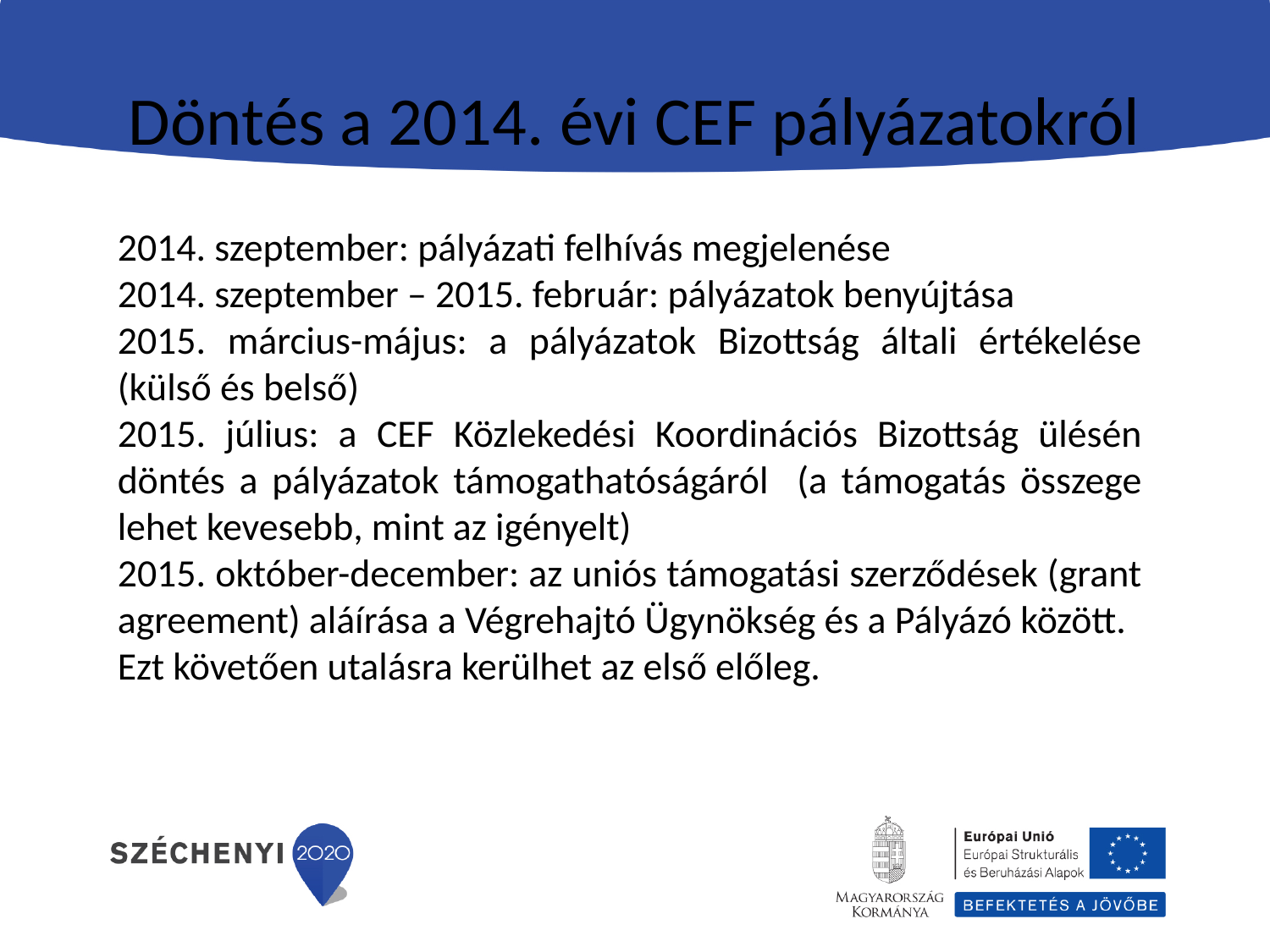

# Döntés a 2014. évi CEF pályázatokról
2014. szeptember: pályázati felhívás megjelenése
2014. szeptember – 2015. február: pályázatok benyújtása
2015. március-május: a pályázatok Bizottság általi értékelése (külső és belső)
2015. július: a CEF Közlekedési Koordinációs Bizottság ülésén döntés a pályázatok támogathatóságáról  (a támogatás összege lehet kevesebb, mint az igényelt)
2015. október-december: az uniós támogatási szerződések (grant agreement) aláírása a Végrehajtó Ügynökség és a Pályázó között.
Ezt követően utalásra kerülhet az első előleg.